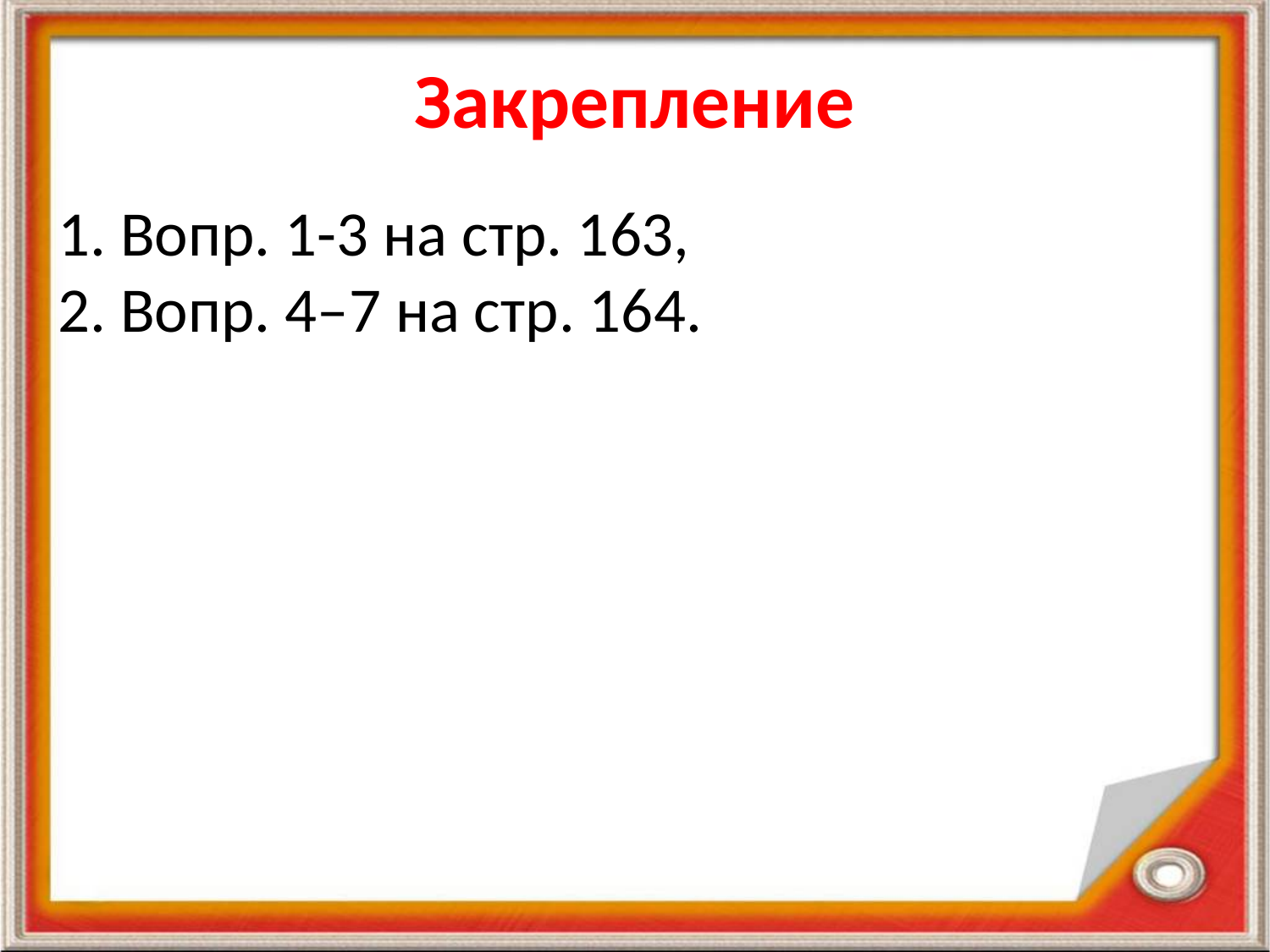

# Закрепление
Вопр. 1-3 на стр. 163,
Вопр. 4–7 на стр. 164.